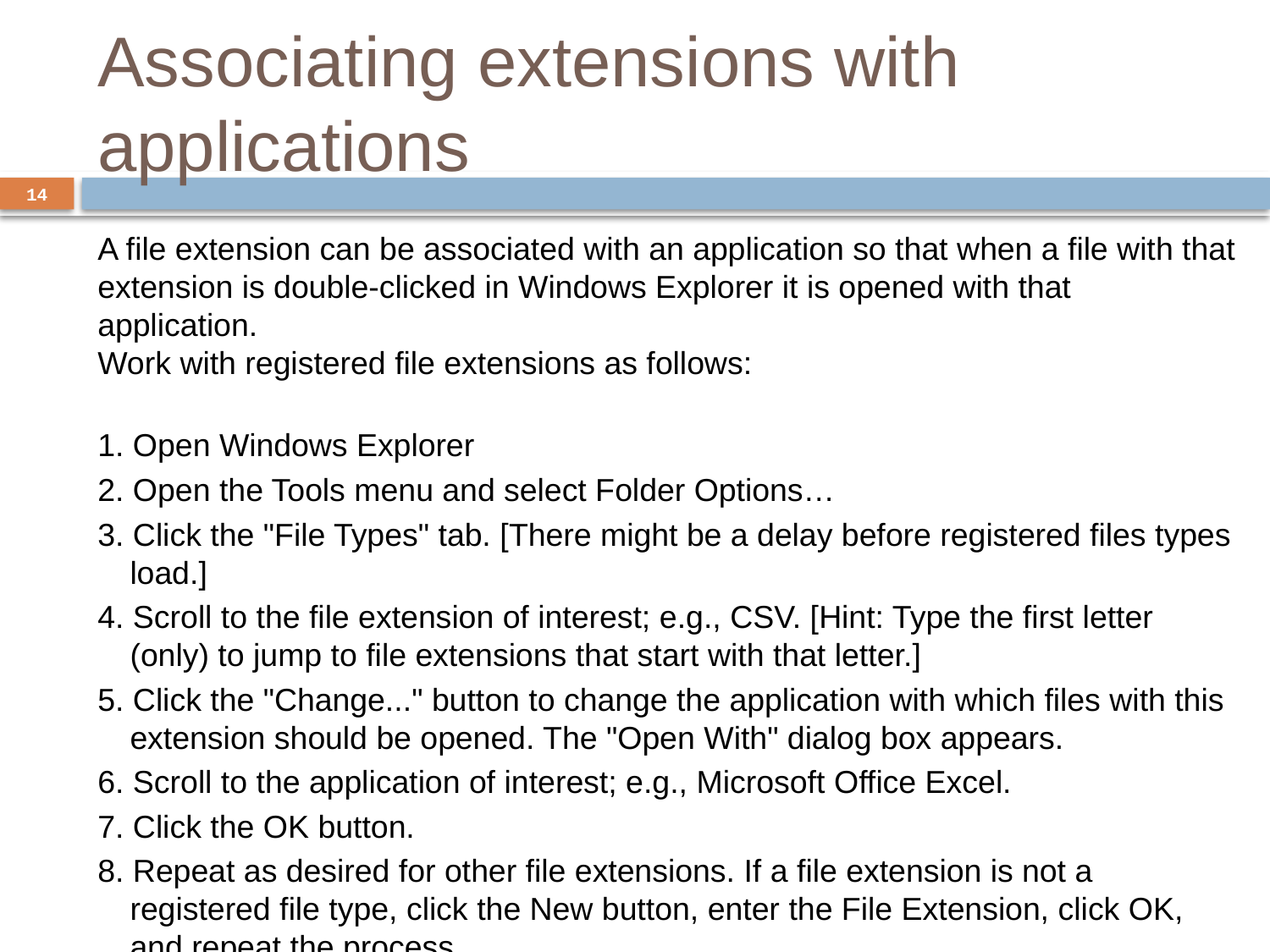

# Associating extensions with applications
14
A file extension can be associated with an application so that when a file with that extension is double-clicked in Windows Explorer it is opened with that application.
Work with registered file extensions as follows:
1. Open Windows Explorer
2. Open the Tools menu and select Folder Options…
3. Click the "File Types" tab. [There might be a delay before registered files types load.]
4. Scroll to the file extension of interest; e.g., CSV. [Hint: Type the first letter (only) to jump to file extensions that start with that letter.]
5. Click the "Change..." button to change the application with which files with this extension should be opened. The "Open With" dialog box appears.
6. Scroll to the application of interest; e.g., Microsoft Office Excel.
7. Click the OK button.
8. Repeat as desired for other file extensions. If a file extension is not a registered file type, click the New button, enter the File Extension, click OK, and repeat the process.
9. Click the Close button when finished.